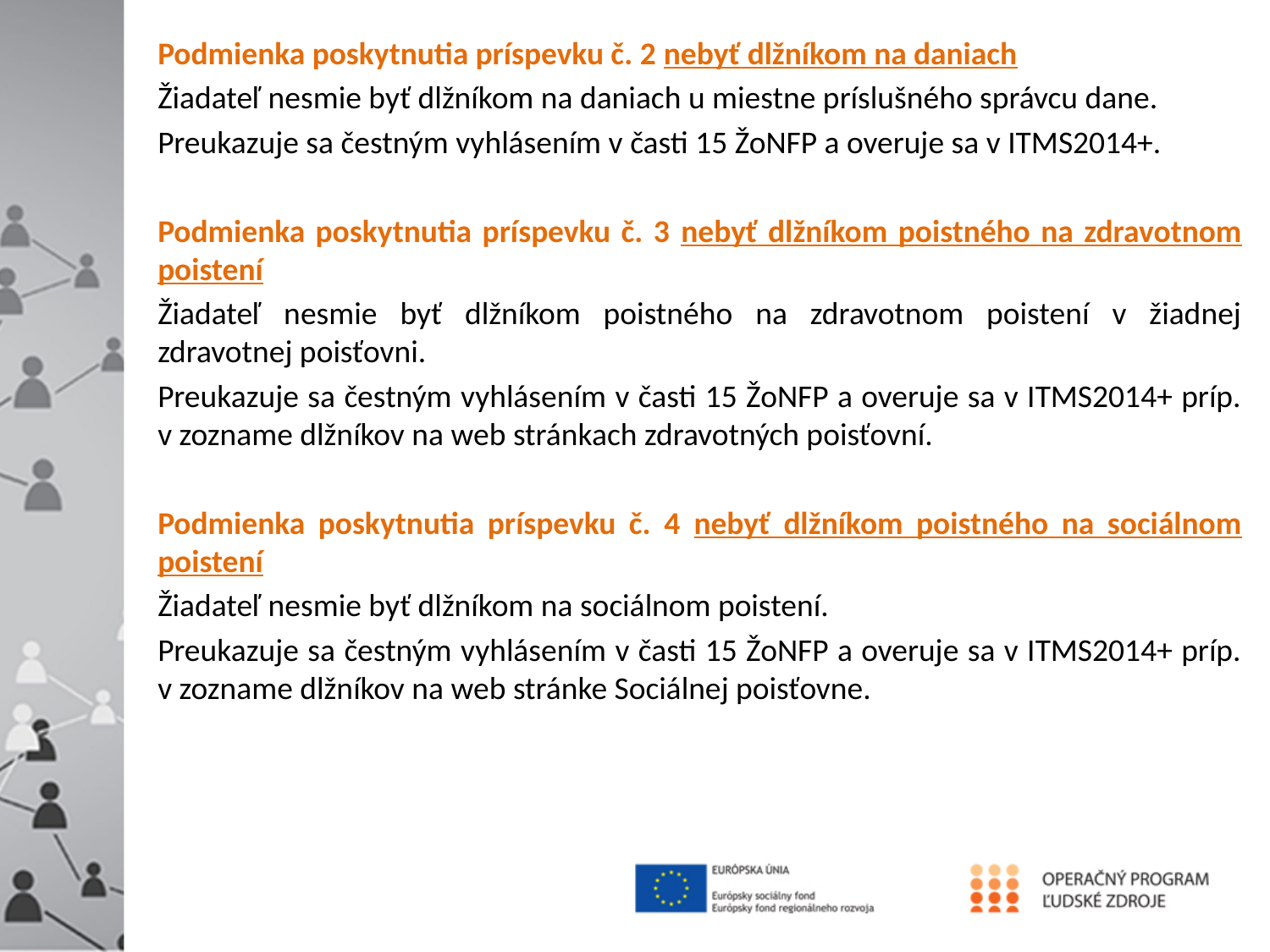

Podmienka poskytnutia príspevku č. 2 nebyť dlžníkom na daniach
Žiadateľ nesmie byť dlžníkom na daniach u miestne príslušného správcu dane.
Preukazuje sa čestným vyhlásením v časti 15 ŽoNFP a overuje sa v ITMS2014+.

Podmienka poskytnutia príspevku č. 3 nebyť dlžníkom poistného na zdravotnom poistení
Žiadateľ nesmie byť dlžníkom poistného na zdravotnom poistení v žiadnej zdravotnej poisťovni.
Preukazuje sa čestným vyhlásením v časti 15 ŽoNFP a overuje sa v ITMS2014+ príp. v zozname dlžníkov na web stránkach zdravotných poisťovní.

Podmienka poskytnutia príspevku č. 4 nebyť dlžníkom poistného na sociálnom poistení
Žiadateľ nesmie byť dlžníkom na sociálnom poistení.
Preukazuje sa čestným vyhlásením v časti 15 ŽoNFP a overuje sa v ITMS2014+ príp. v zozname dlžníkov na web stránke Sociálnej poisťovne.